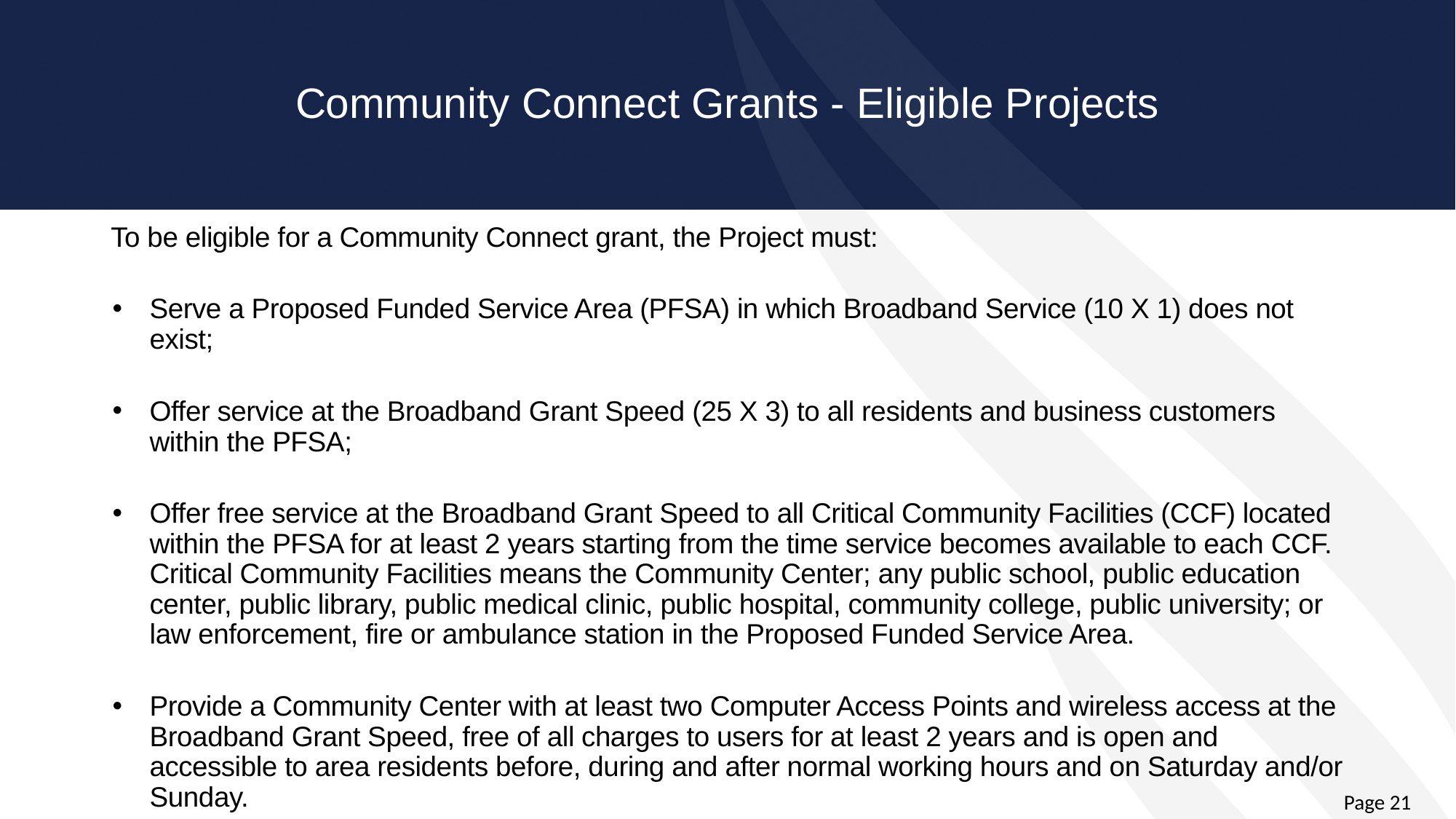

# Community Connect Grants - Eligible Projects
To be eligible for a Community Connect grant, the Project must:

Serve a Proposed Funded Service Area (PFSA) in which Broadband Service (10 X 1) does not exist;

Offer service at the Broadband Grant Speed (25 X 3) to all residents and business customers within the PFSA;

Offer free service at the Broadband Grant Speed to all Critical Community Facilities (CCF) located within the PFSA for at least 2 years starting from the time service becomes available to each CCF.  Critical Community Facilities means the Community Center; any public school, public education center, public library, public medical clinic, public hospital, community college, public university; or law enforcement, fire or ambulance station in the Proposed Funded Service Area.

Provide a Community Center with at least two Computer Access Points and wireless access at the Broadband Grant Speed, free of all charges to users for at least 2 years and is open and accessible to area residents before, during and after normal working hours and on Saturday and/or Sunday.